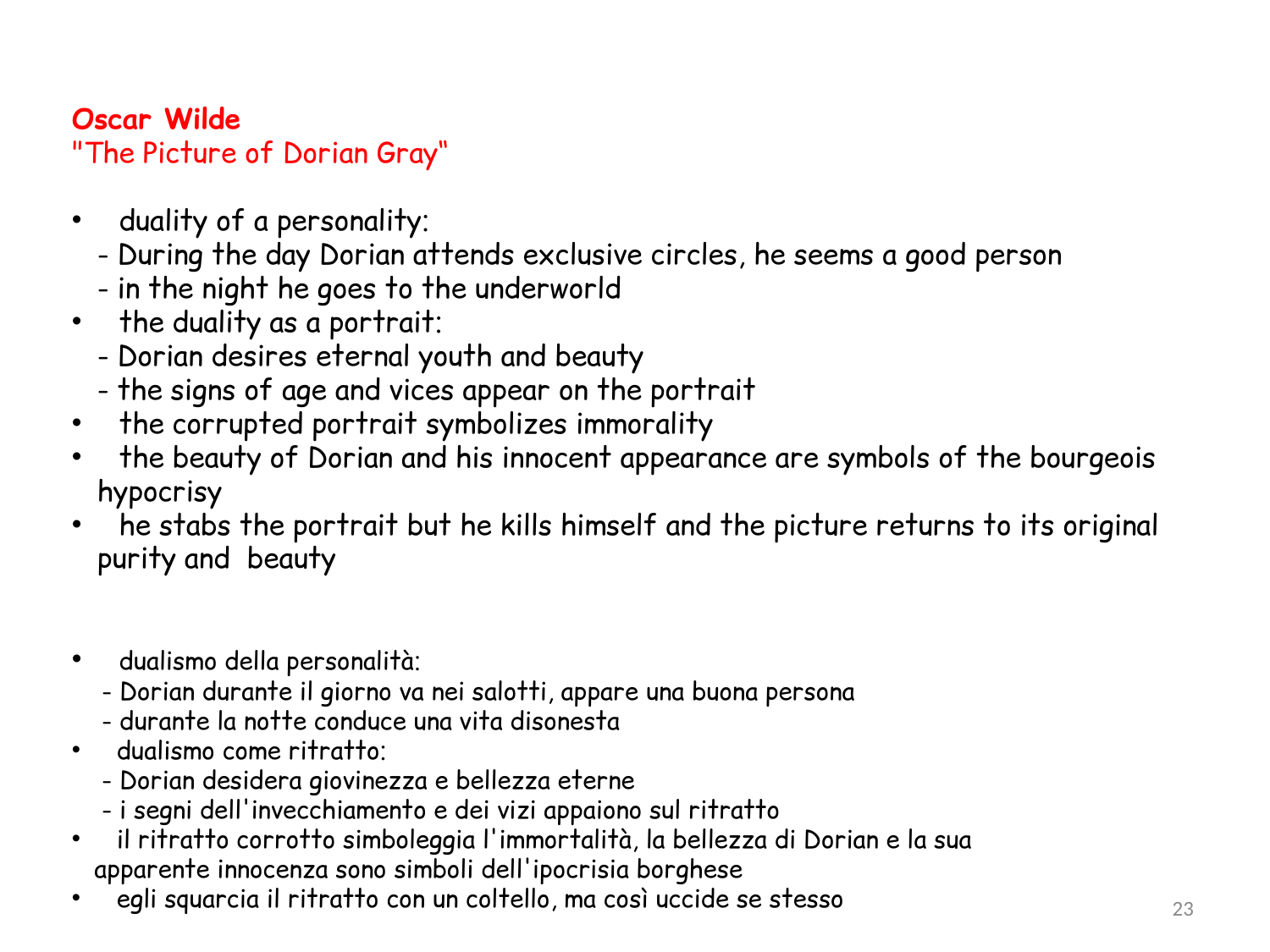

Oscar Wilde
"The Picture of Dorian Gray“

  duality of a personality:
   - During the day Dorian attends exclusive circles, he seems a good person
   - in the night he goes to the underworld
  the duality as a portrait:
   - Dorian desires eternal youth and beauty
   - the signs of age and vices appear on the portrait
  the corrupted portrait symbolizes immorality
  the beauty of Dorian and his innocent appearance are symbols of the bourgeois
   hypocrisy
  he stabs the portrait but he kills himself and the picture returns to its original
   purity and  beauty

  dualismo della personalità:
    - Dorian durante il giorno va nei salotti, appare una buona persona
    - durante la notte conduce una vita disonesta
  dualismo come ritratto:
    - Dorian desidera giovinezza e bellezza eterne
    - i segni dell'invecchiamento e dei vizi appaiono sul ritratto
  il ritratto corrotto simboleggia l'immortalità, la bellezza di Dorian e la sua
   apparente innocenza sono simboli dell'ipocrisia borghese
  egli squarcia il ritratto con un coltello, ma così uccide se stesso

23